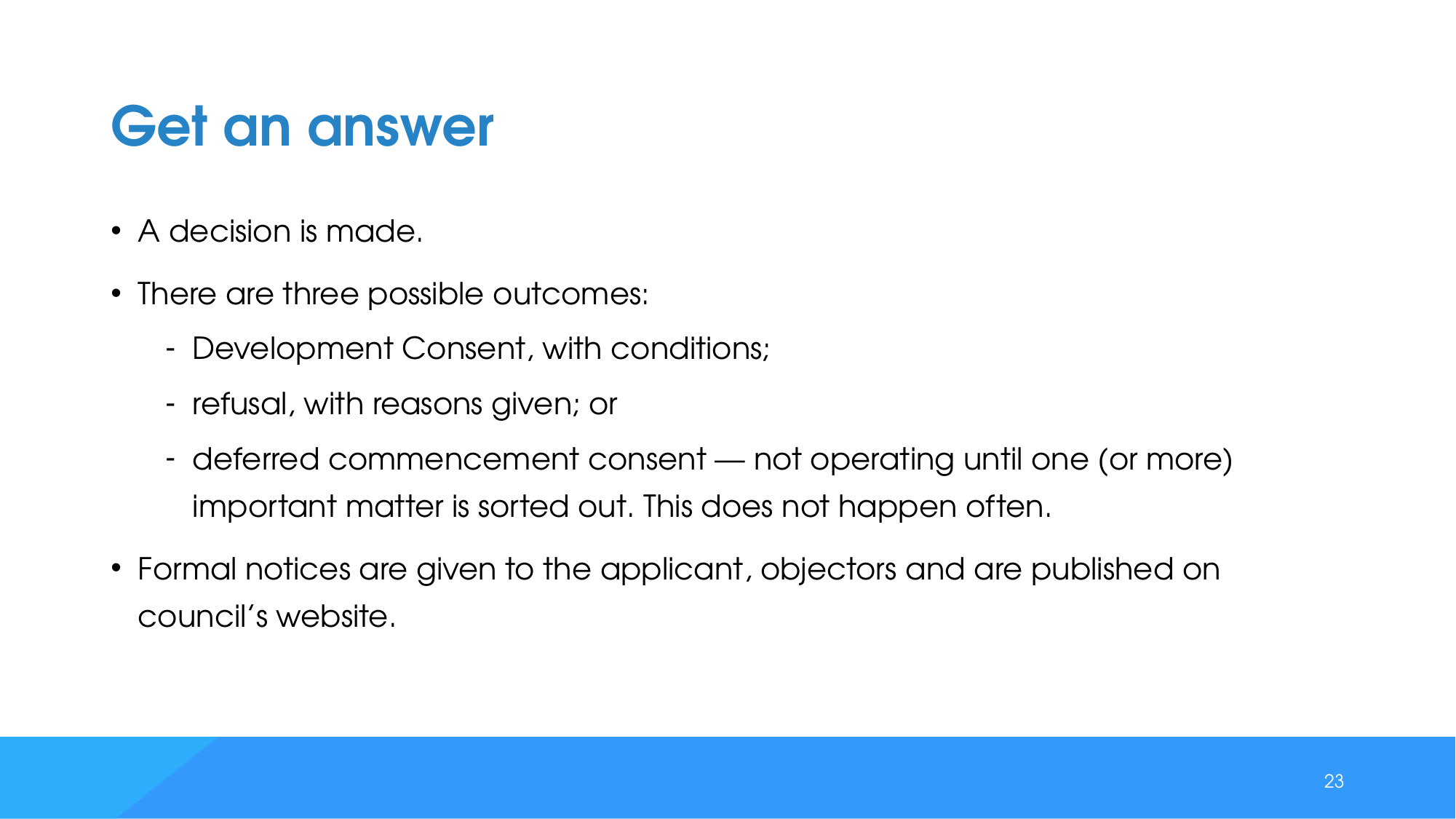

# Get an answer
A decision is made.
There are three possible outcomes:
Development Consent, with conditions;
refusal, with reasons given; or
deferred commencement consent — not operating until one (or more) important matter is sorted out. This does not happen often.
Formal notices are given to the applicant, objectors and are published on council’s website.
23